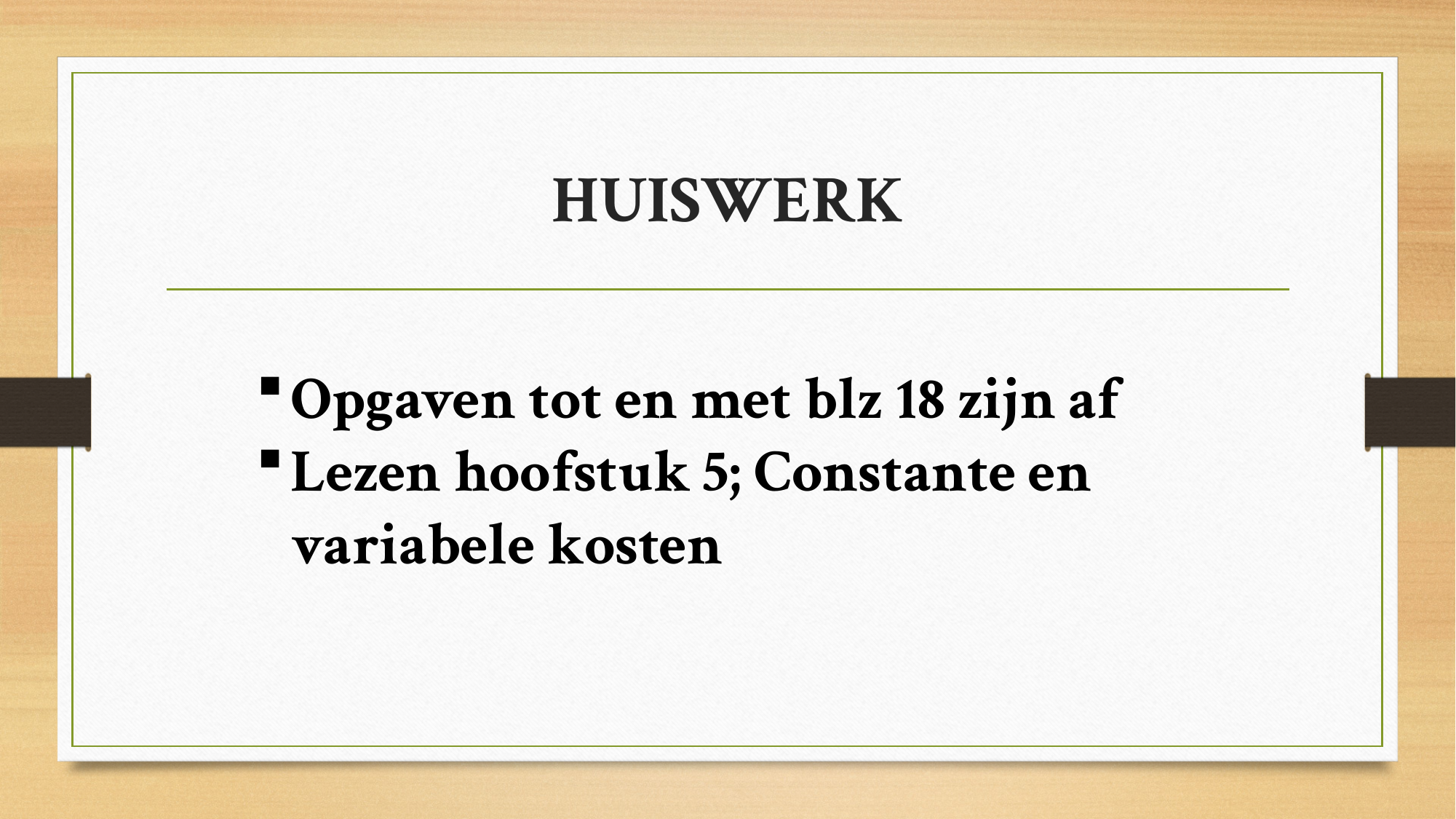

# HUISWERK
Opgaven tot en met blz 18 zijn af
Lezen hoofstuk 5; Constante en variabele kosten